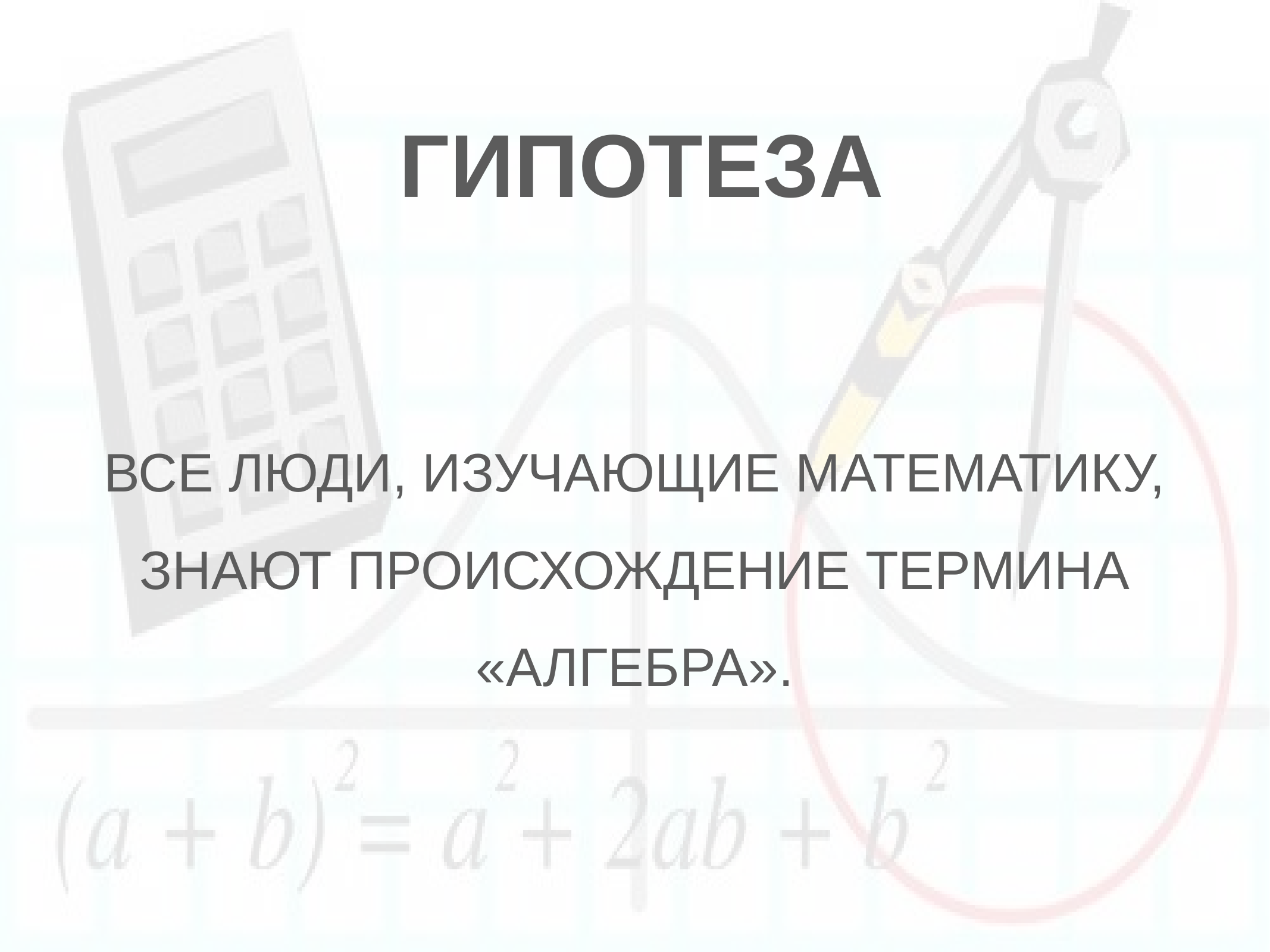

ГИПОТЕЗА
# Все люди, изучающие математику, знают происхождение термина «алгебра».